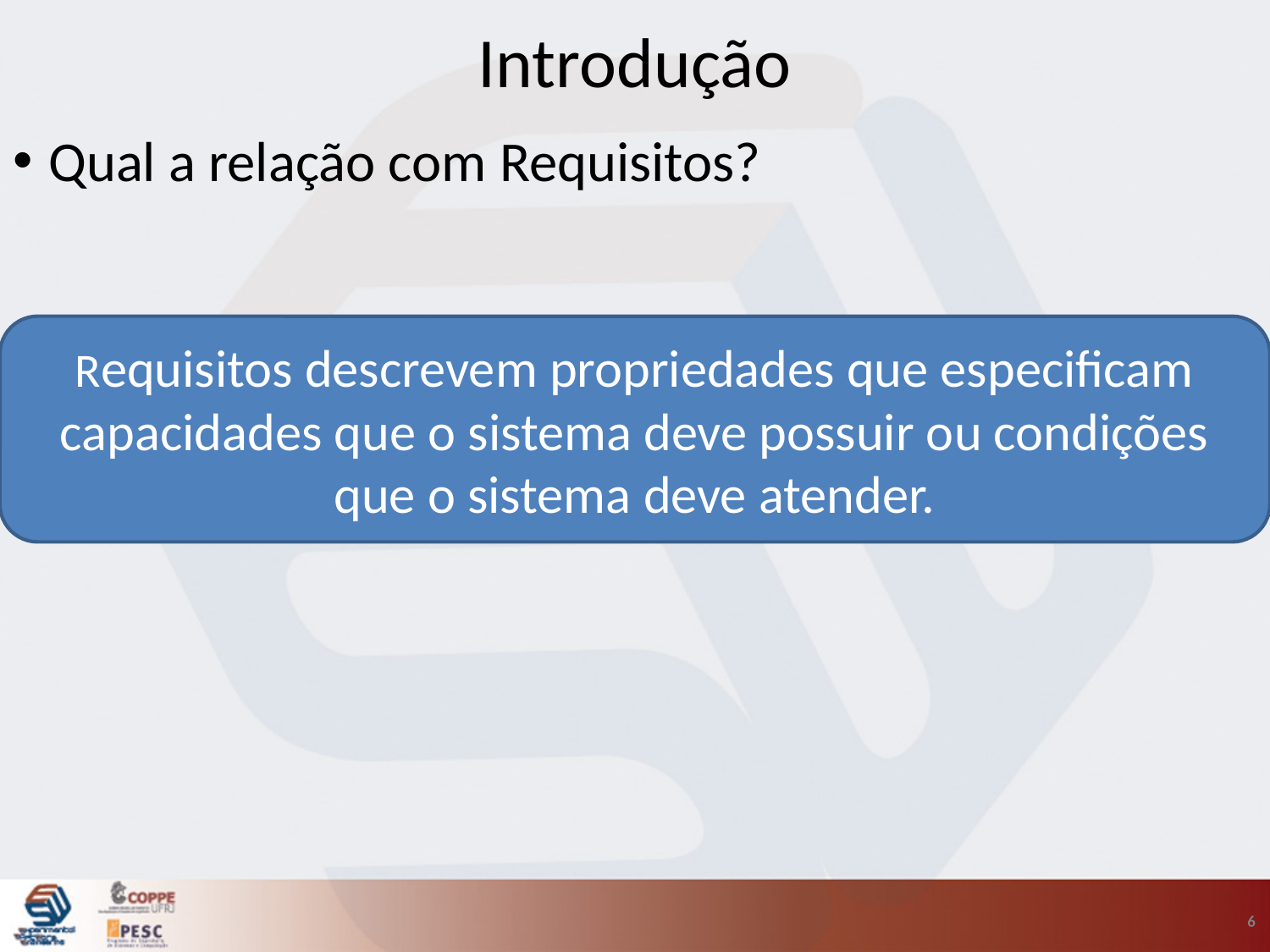

# Introdução
Qual a relação com Requisitos?
Requisitos descrevem propriedades que especificam capacidades que o sistema deve possuir ou condições que o sistema deve atender.